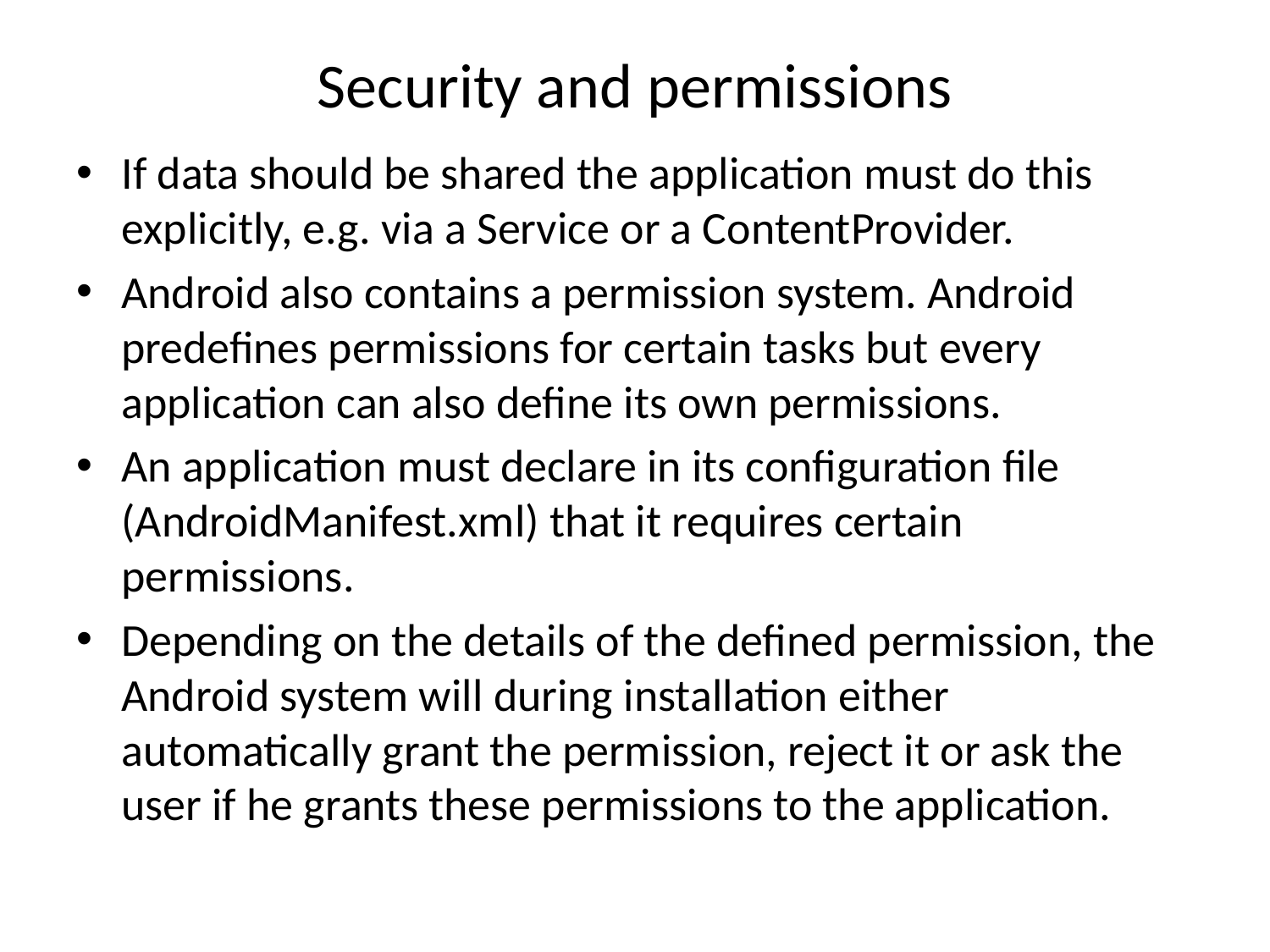

# Security and permissions
If data should be shared the application must do this explicitly, e.g. via a Service or a ContentProvider.
Android also contains a permission system. Android predefines permissions for certain tasks but every application can also define its own permissions.
An application must declare in its configuration file (AndroidManifest.xml) that it requires certain permissions.
Depending on the details of the defined permission, the Android system will during installation either automatically grant the permission, reject it or ask the user if he grants these permissions to the application.